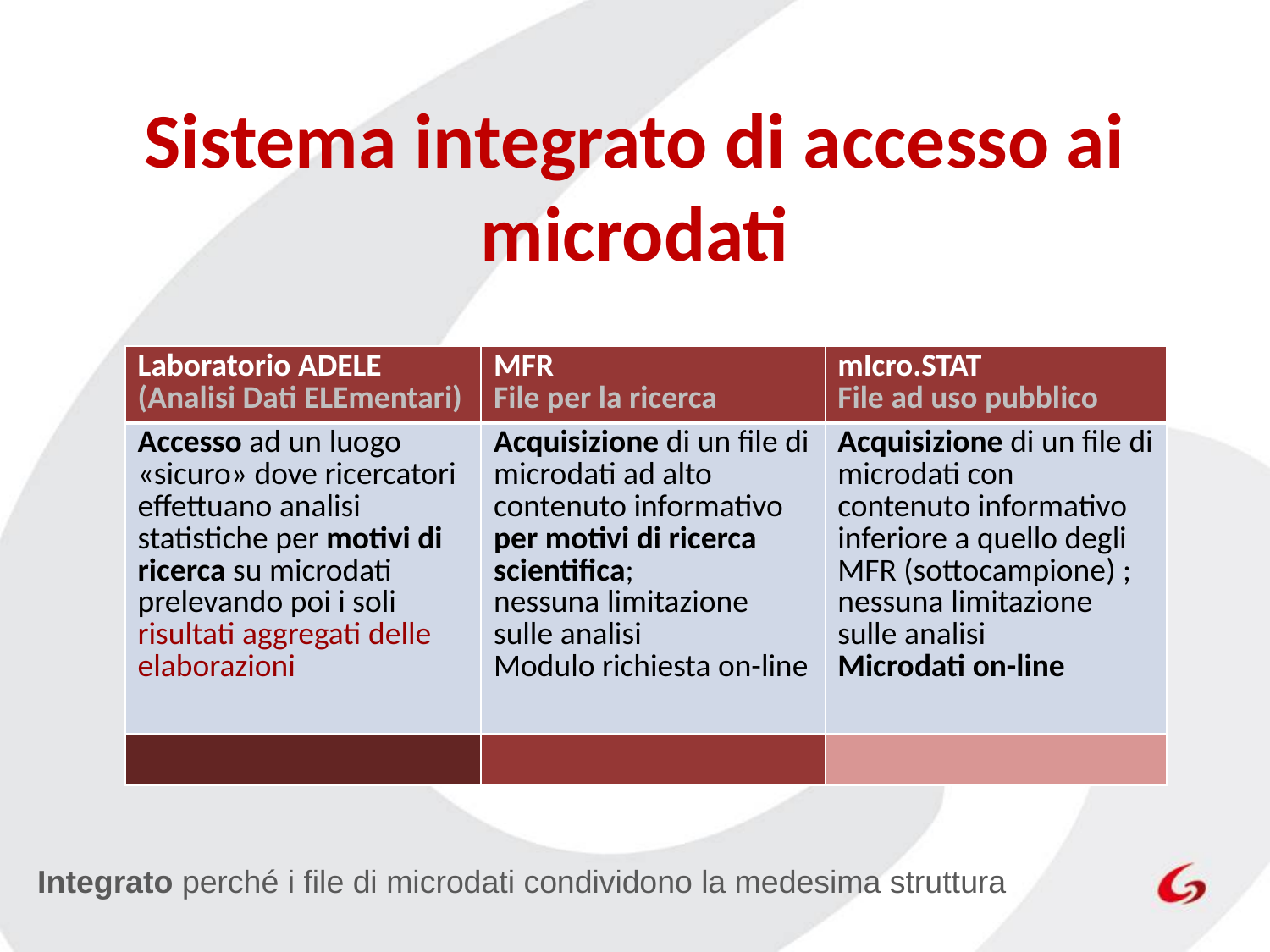

# Sistema integrato di accesso ai microdati
| Laboratorio ADELE (Analisi Dati ELEmentari) | MFR File per la ricerca | mIcro.STAT File ad uso pubblico |
| --- | --- | --- |
| Accesso ad un luogo «sicuro» dove ricercatori effettuano analisi statistiche per motivi di ricerca su microdati prelevando poi i soli risultati aggregati delle elaborazioni | Acquisizione di un file di microdati ad alto contenuto informativo per motivi di ricerca scientifica; nessuna limitazione sulle analisi Modulo richiesta on-line | Acquisizione di un file di microdati con contenuto informativo inferiore a quello degli MFR (sottocampione) ; nessuna limitazione sulle analisi Microdati on-line |
|  |  |  |
Integrato perché i file di microdati condividono la medesima struttura